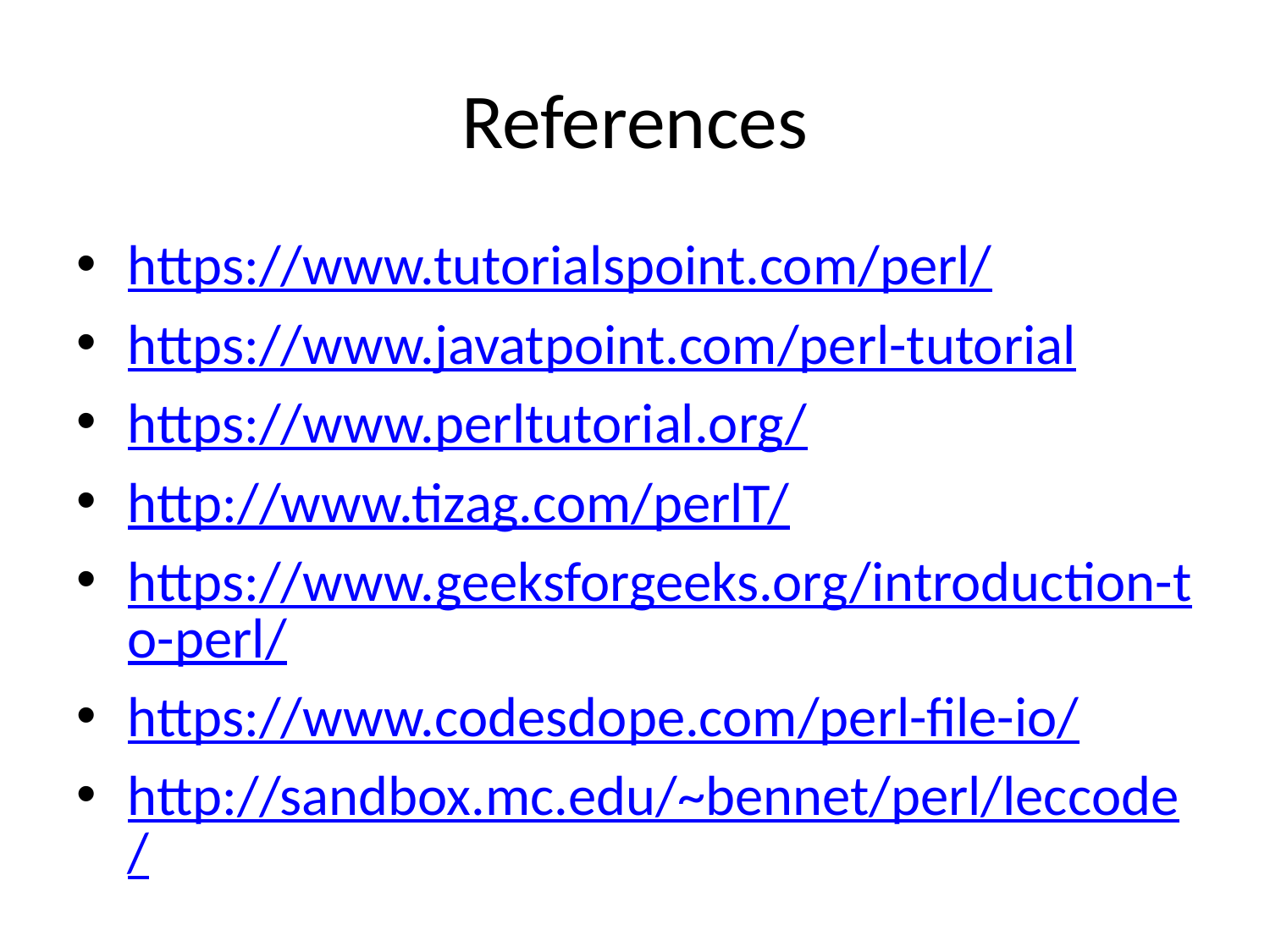

# References
https://www.tutorialspoint.com/perl/
https://www.javatpoint.com/perl-tutorial
https://www.perltutorial.org/
http://www.tizag.com/perlT/
https://www.geeksforgeeks.org/introduction-to-perl/
https://www.codesdope.com/perl-file-io/
http://sandbox.mc.edu/~bennet/perl/leccode/